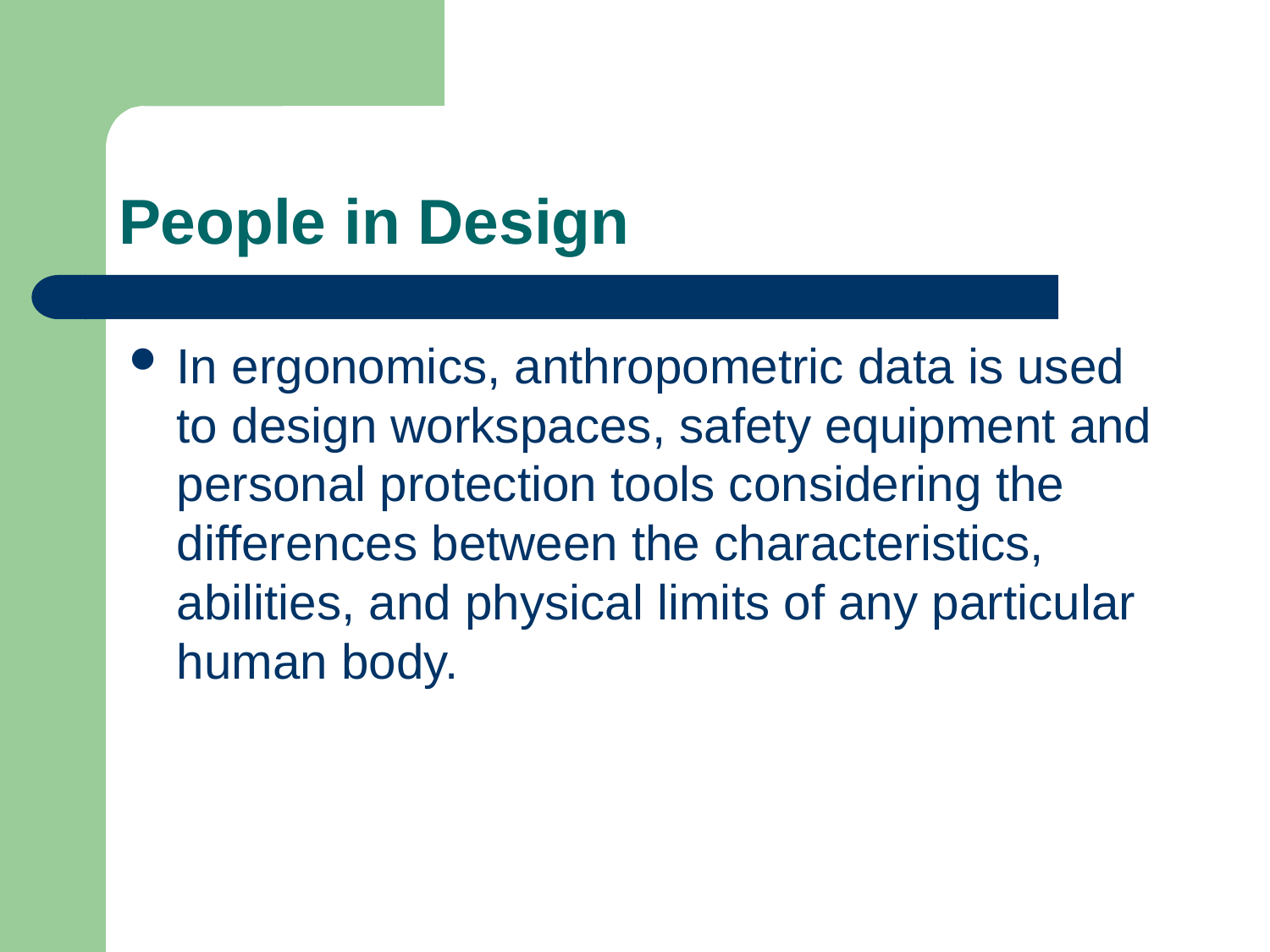

# People in Design
In ergonomics, anthropometric data is used to design workspaces, safety equipment and personal protection tools considering the differences between the characteristics, abilities, and physical limits of any particular human body.